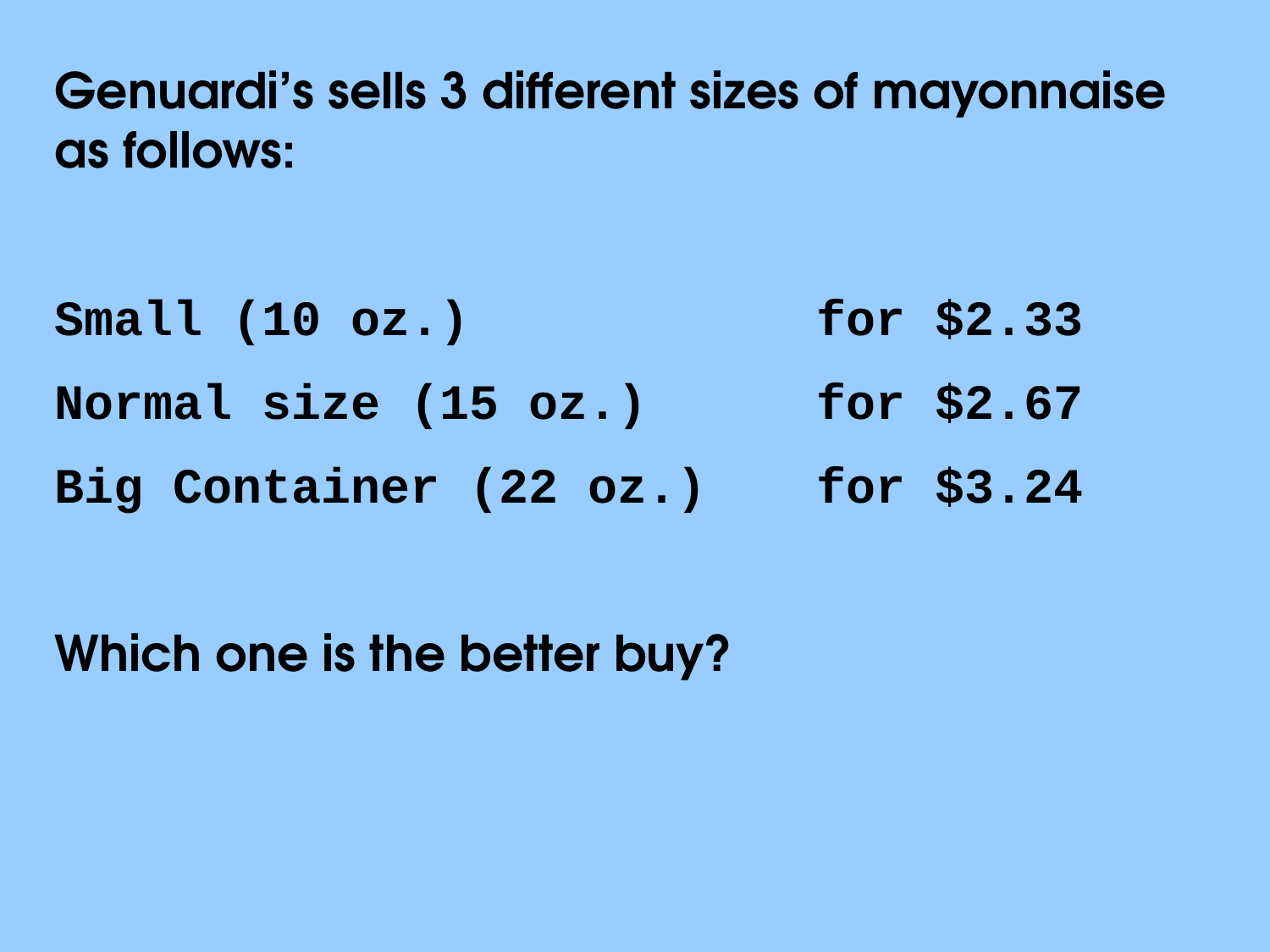

Genuardi’s sells 3 different sizes of mayonnaise as follows:

Small (10 oz.) 			for $2.33
Normal size (15 oz.) 		for $2.67
Big Container (22 oz.) 	for $3.24

Which one is the better buy?